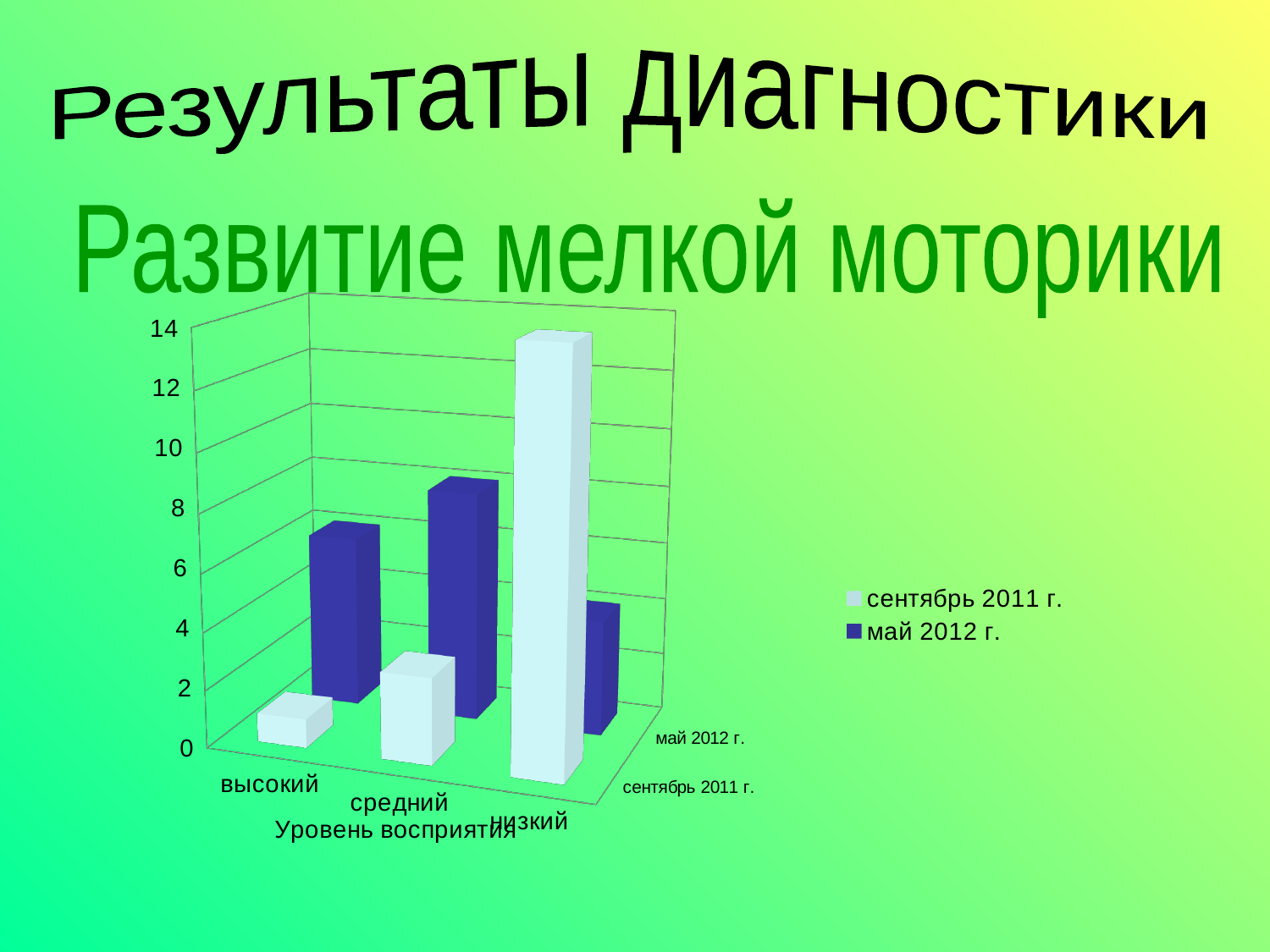

Результаты диагностики
Развитие мелкой моторики

[unsupported chart]